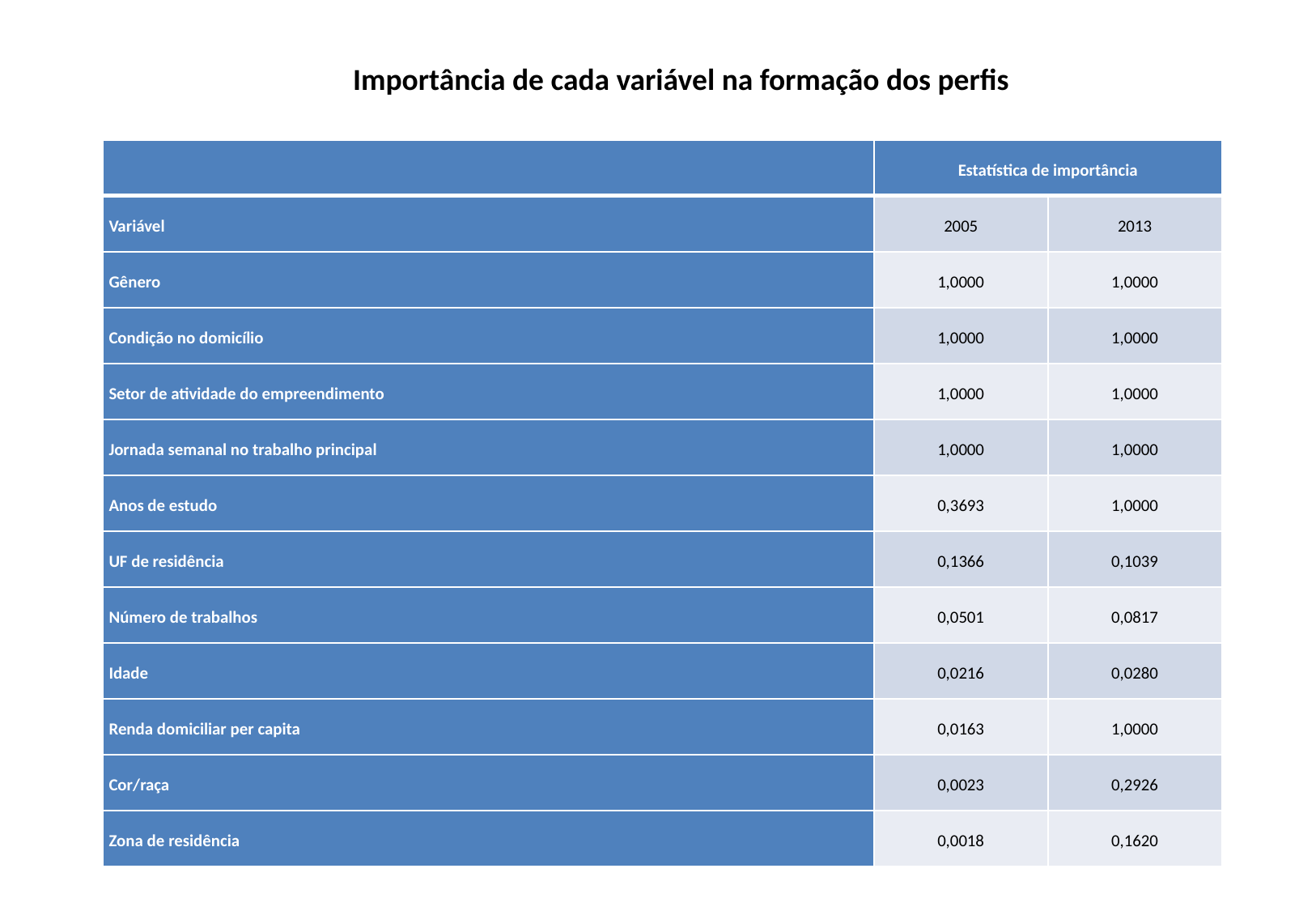

Importância de cada variável na formação dos perfis
|  | Estatística de importância |  |
| --- | --- | --- |
| Variável | 2005 | 2013 |
| Gênero | 1,0000 | 1,0000 |
| Condição no domicílio | 1,0000 | 1,0000 |
| Setor de atividade do empreendimento | 1,0000 | 1,0000 |
| Jornada semanal no trabalho principal | 1,0000 | 1,0000 |
| Anos de estudo | 0,3693 | 1,0000 |
| UF de residência | 0,1366 | 0,1039 |
| Número de trabalhos | 0,0501 | 0,0817 |
| Idade | 0,0216 | 0,0280 |
| Renda domiciliar per capita | 0,0163 | 1,0000 |
| Cor/raça | 0,0023 | 0,2926 |
| Zona de residência | 0,0018 | 0,1620 |